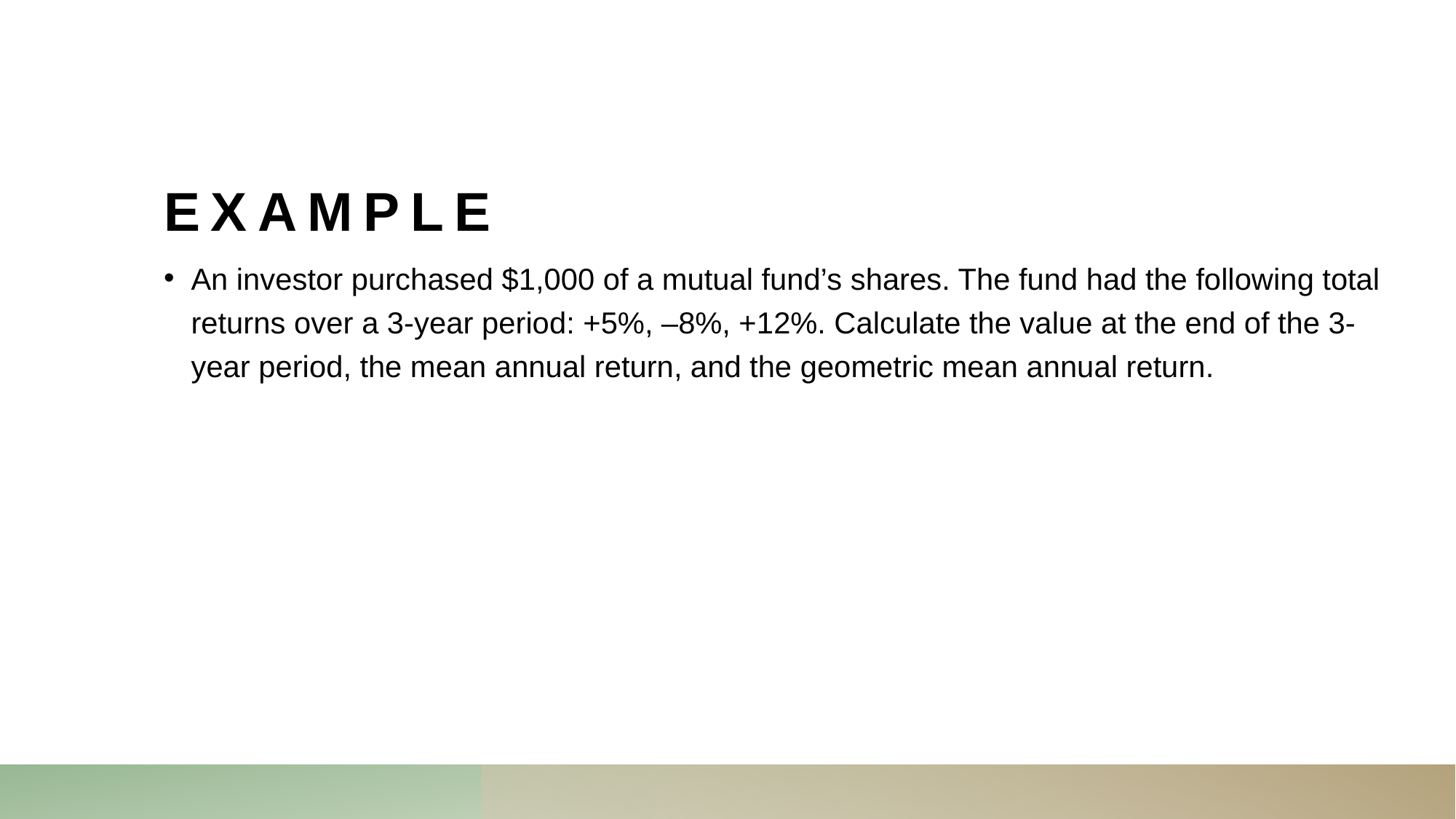

# example
An investor purchased $1,000 of a mutual fund’s shares. The fund had the following total returns over a 3-year period: +5%, –8%, +12%. Calculate the value at the end of the 3-year period, the mean annual return, and the geometric mean annual return.